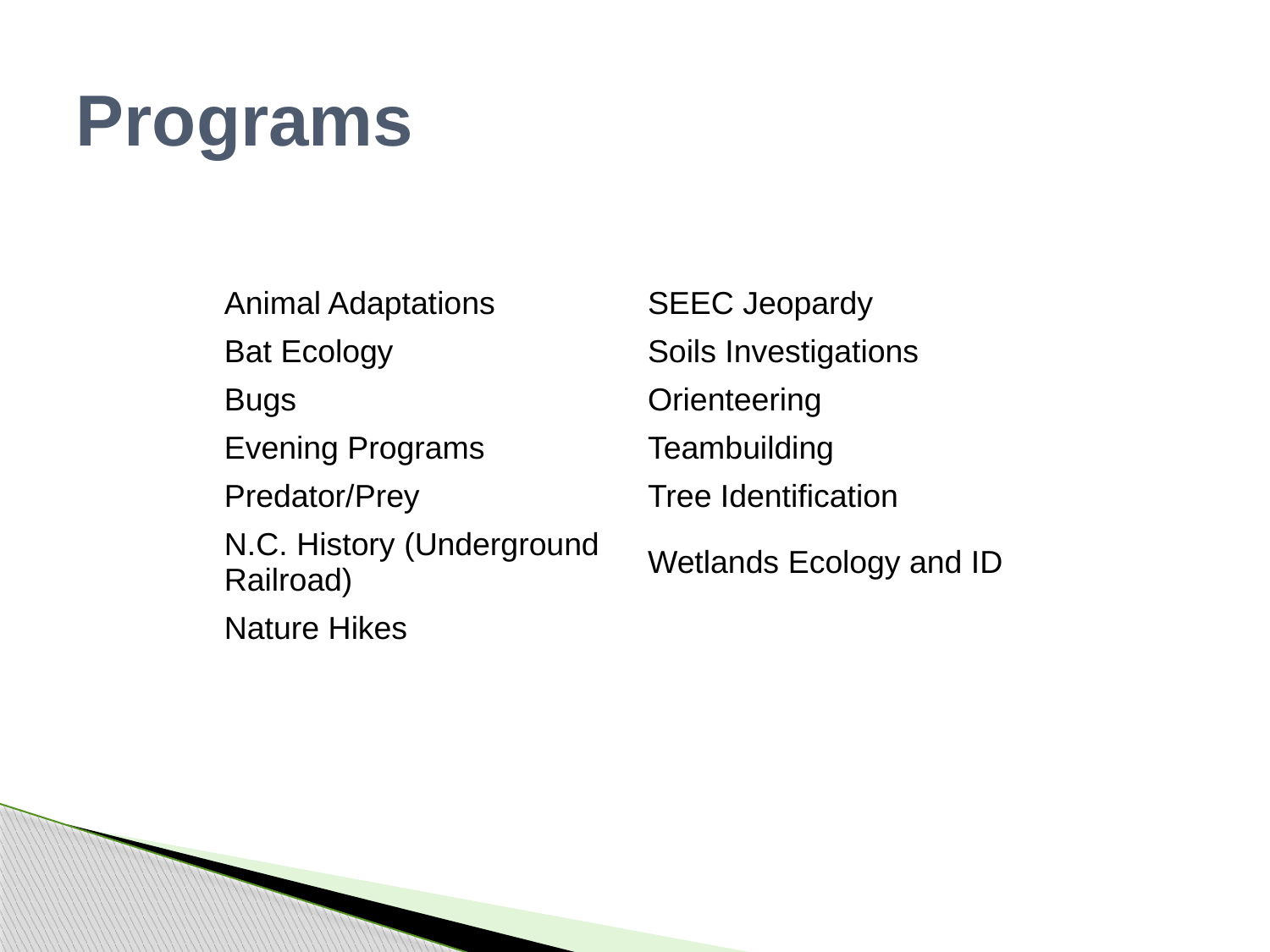

# Programs
| Animal Adaptations | SEEC Jeopardy |
| --- | --- |
| Bat Ecology | Soils Investigations |
| Bugs | Orienteering |
| Evening Programs | Teambuilding |
| Predator/Prey | Tree Identification |
| N.C. History (Underground Railroad) | Wetlands Ecology and ID |
| Nature Hikes |  |